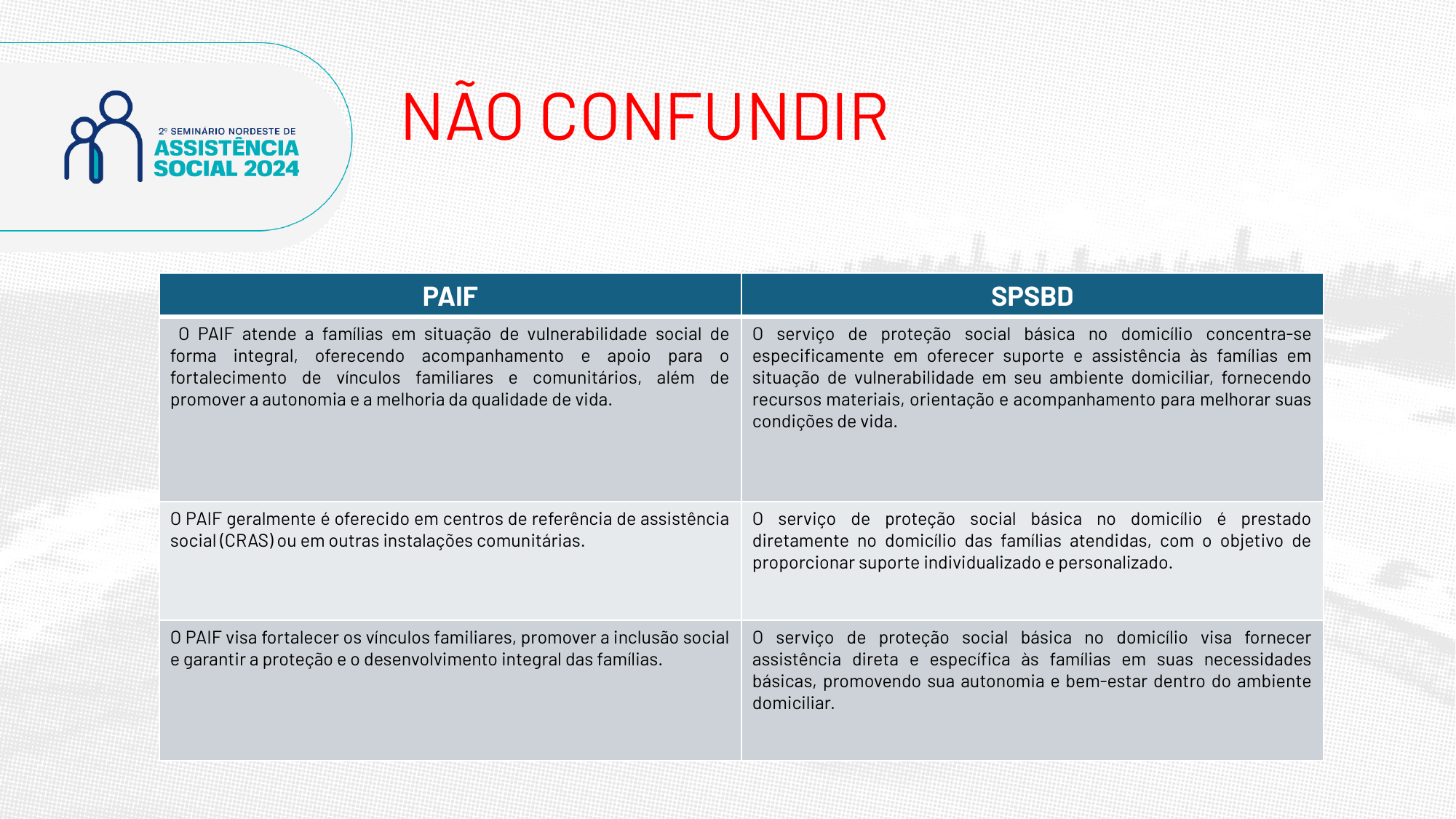

# NÃO CONFUNDIR
| PAIF | SPSBD |
| --- | --- |
| O PAIF atende a famílias em situação de vulnerabilidade social de forma integral, oferecendo acompanhamento e apoio para o fortalecimento de vínculos familiares e comunitários, além de promover a autonomia e a melhoria da qualidade de vida. | O serviço de proteção social básica no domicílio concentra-se especificamente em oferecer suporte e assistência às famílias em situação de vulnerabilidade em seu ambiente domiciliar, fornecendo recursos materiais, orientação e acompanhamento para melhorar suas condições de vida. |
| O PAIF geralmente é oferecido em centros de referência de assistência social (CRAS) ou em outras instalações comunitárias. | O serviço de proteção social básica no domicílio é prestado diretamente no domicílio das famílias atendidas, com o objetivo de proporcionar suporte individualizado e personalizado. |
| O PAIF visa fortalecer os vínculos familiares, promover a inclusão social e garantir a proteção e o desenvolvimento integral das famílias. | O serviço de proteção social básica no domicílio visa fornecer assistência direta e específica às famílias em suas necessidades básicas, promovendo sua autonomia e bem-estar dentro do ambiente domiciliar. |